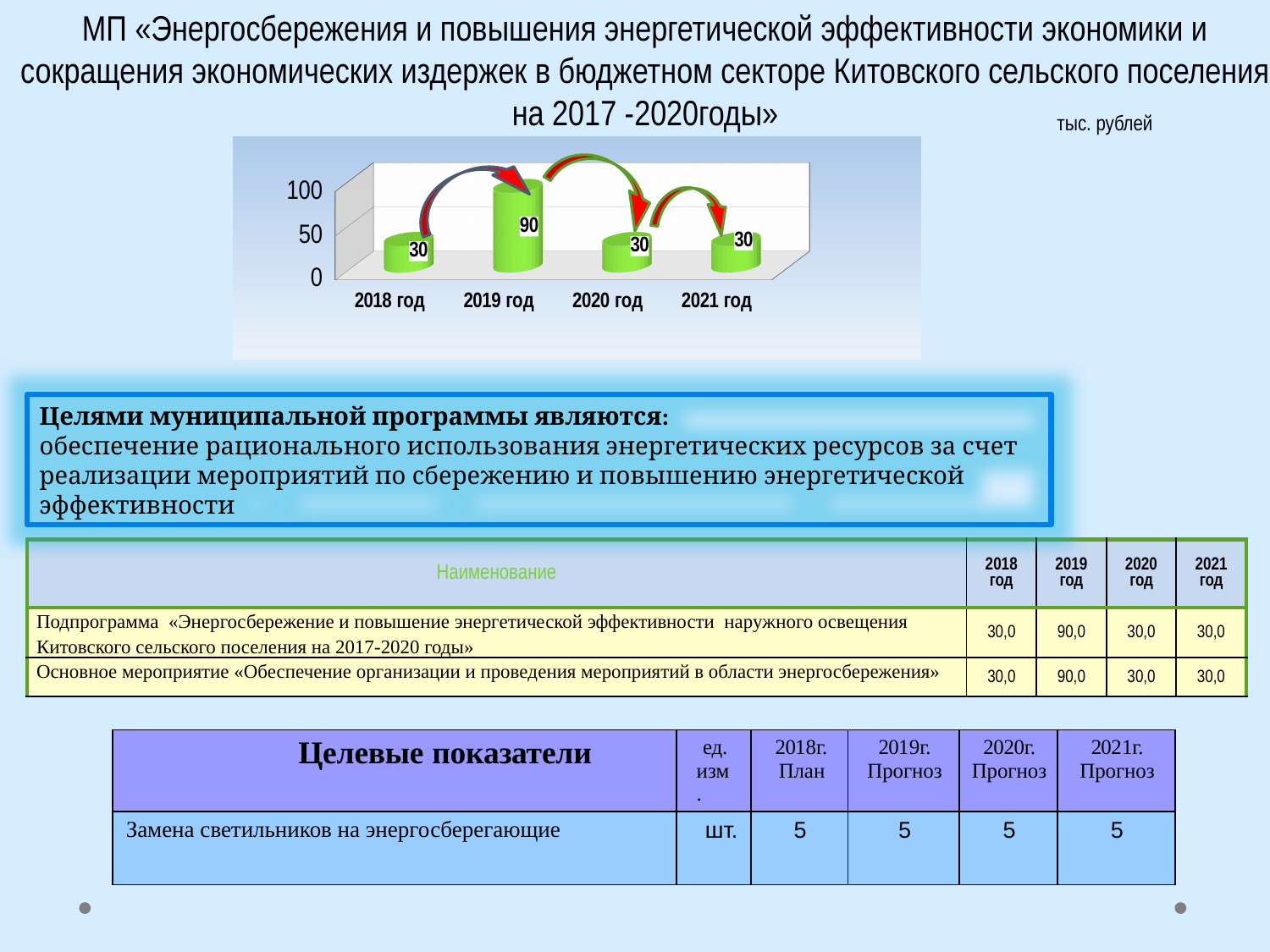

МП «Энергосбережения и повышения энергетической эффективности экономики и сокращения экономических издержек в бюджетном секторе Китовского сельского поселения на 2017 -2020годы»
тыс. рублей

[unsupported chart]

Целями муниципальной программы являются:
обеспечение рационального использования энергетических ресурсов за счет реализации мероприятий по сбережению и повышению энергетической эффективности
| Наименование | 2018 год | 2019 год | 2020 год | 2021 год |
| --- | --- | --- | --- | --- |
| Подпрограмма «Энергосбережение и повышение энергетической эффективности наружного освещения Китовского сельского поселения на 2017-2020 годы» | 30,0 | 90,0 | 30,0 | 30,0 |
| Основное мероприятие «Обеспечение организации и проведения мероприятий в области энергосбережения» | 30,0 | 90,0 | 30,0 | 30,0 |
| Целевые показатели | ед. изм. | 2018г. План | 2019г. Прогноз | 2020г. Прогноз | 2021г. Прогноз |
| --- | --- | --- | --- | --- | --- |
| Замена светильников на энергосберегающие | шт. | 5 | 5 | 5 | 5 |